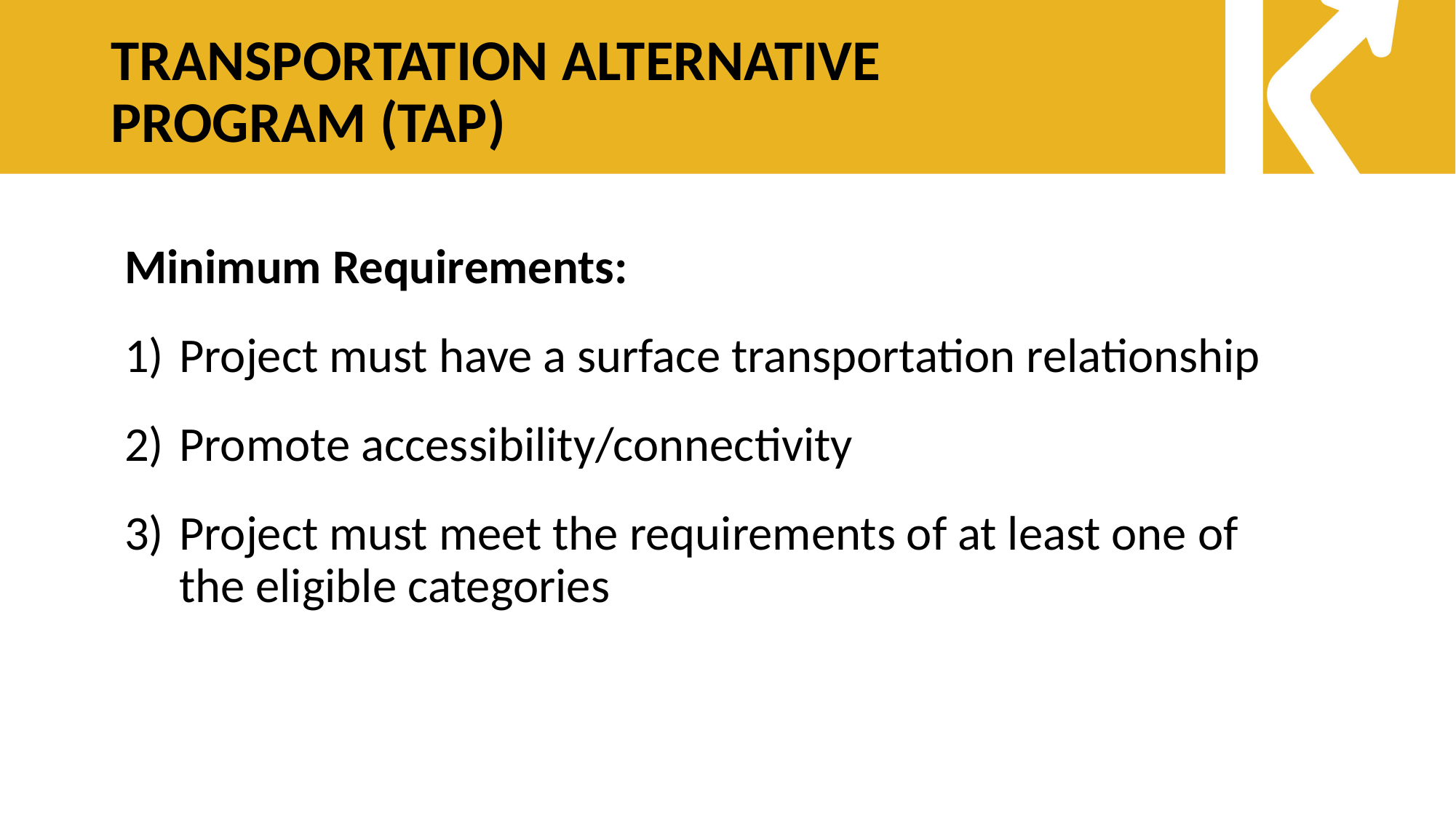

# TRANSPORTATION ALTERNATIVE PROGRAM (TAP)
Minimum Requirements:
Project must have a surface transportation relationship
Promote accessibility/connectivity
Project must meet the requirements of at least one of the eligible categories